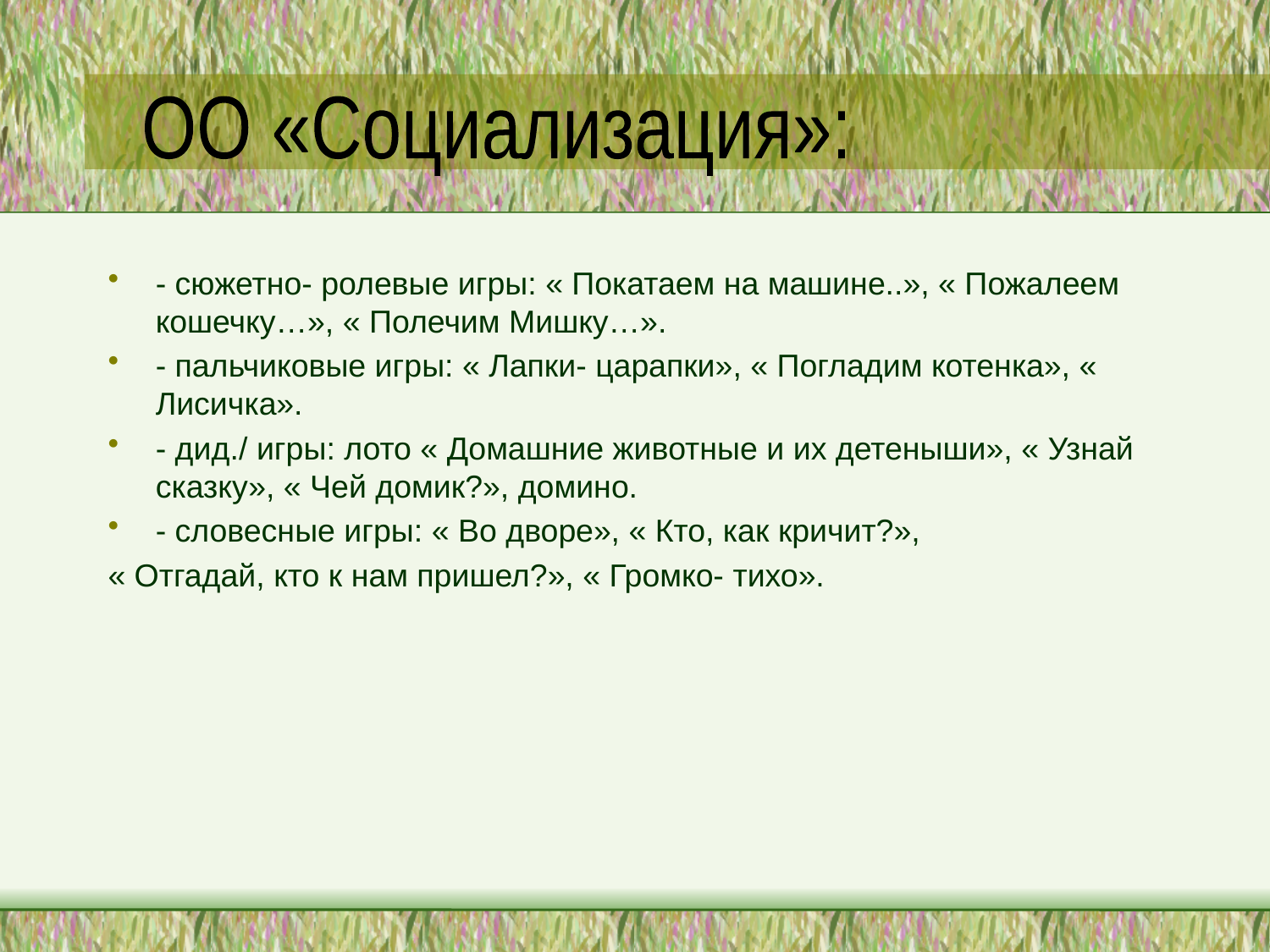

ОО «Социализация»:
- сюжетно- ролевые игры: « Покатаем на машине..», « Пожалеем кошечку…», « Полечим Мишку…».
- пальчиковые игры: « Лапки- царапки», « Погладим котенка», « Лисичка».
- дид./ игры: лото « Домашние животные и их детеныши», « Узнай сказку», « Чей домик?», домино.
- словесные игры: « Во дворе», « Кто, как кричит?»,
« Отгадай, кто к нам пришел?», « Громко- тихо».